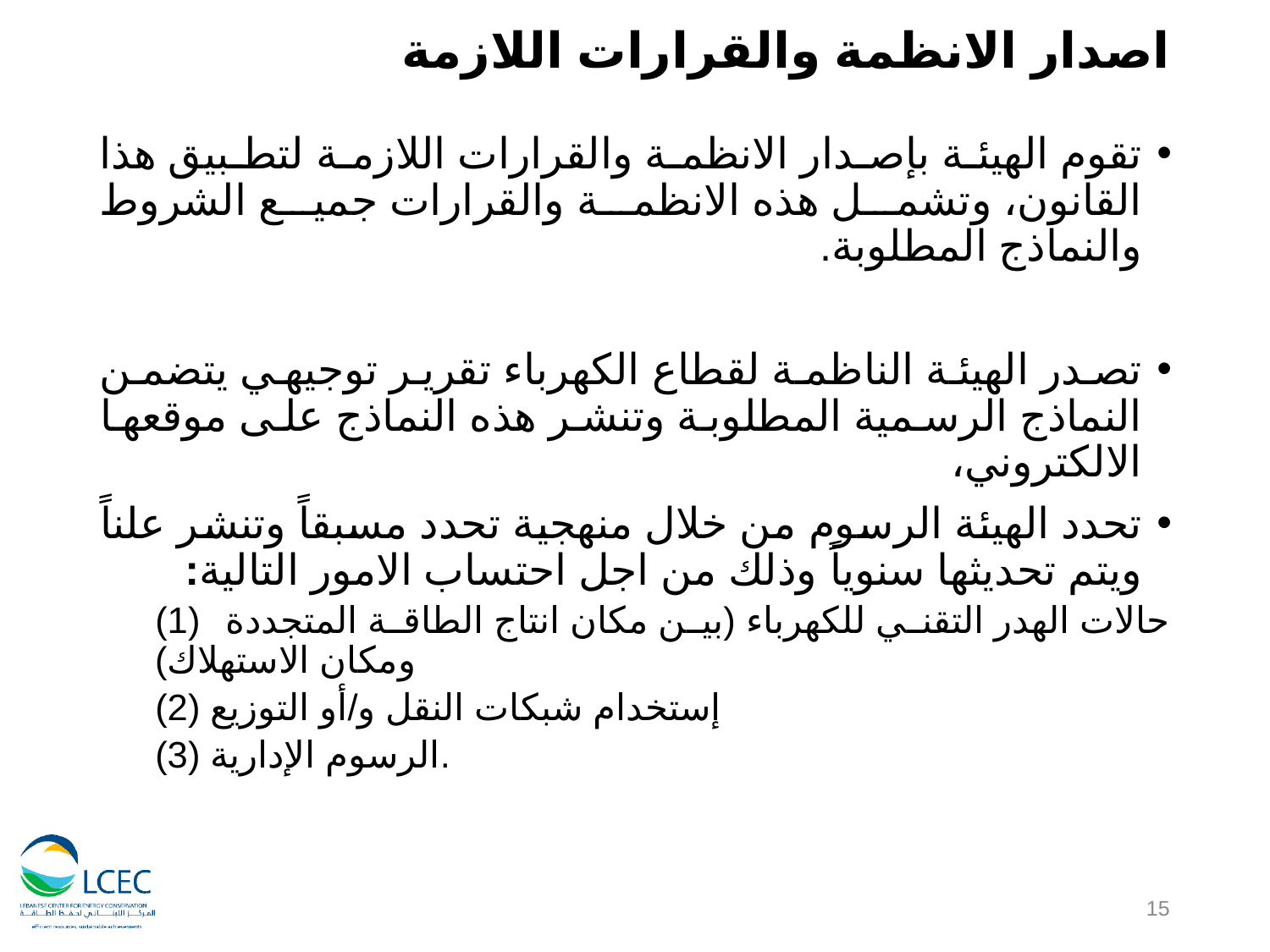

# اصدار الانظمة والقرارات اللازمة
تقوم الهيئة بإصدار الانظمة والقرارات اللازمة لتطبيق هذا القانون، وتشمل هذه الانظمة والقرارات جميع الشروط والنماذج المطلوبة.

تصدر الهيئة الناظمة لقطاع الكهرباء تقرير توجيهي يتضمن النماذج الرسمية المطلوبة وتنشر هذه النماذج على موقعها الالكتروني،
تحدد الهيئة الرسوم من خلال منهجية تحدد مسبقاً وتنشر علناً ويتم تحديثها سنوياً وذلك من اجل احتساب الامور التالية:
(1) حالات الهدر التقني للكهرباء (بين مكان انتاج الطاقة المتجددة ومكان الاستهلاك)
(2) إستخدام شبكات النقل و/أو التوزيع
(3) الرسوم الإدارية.

15